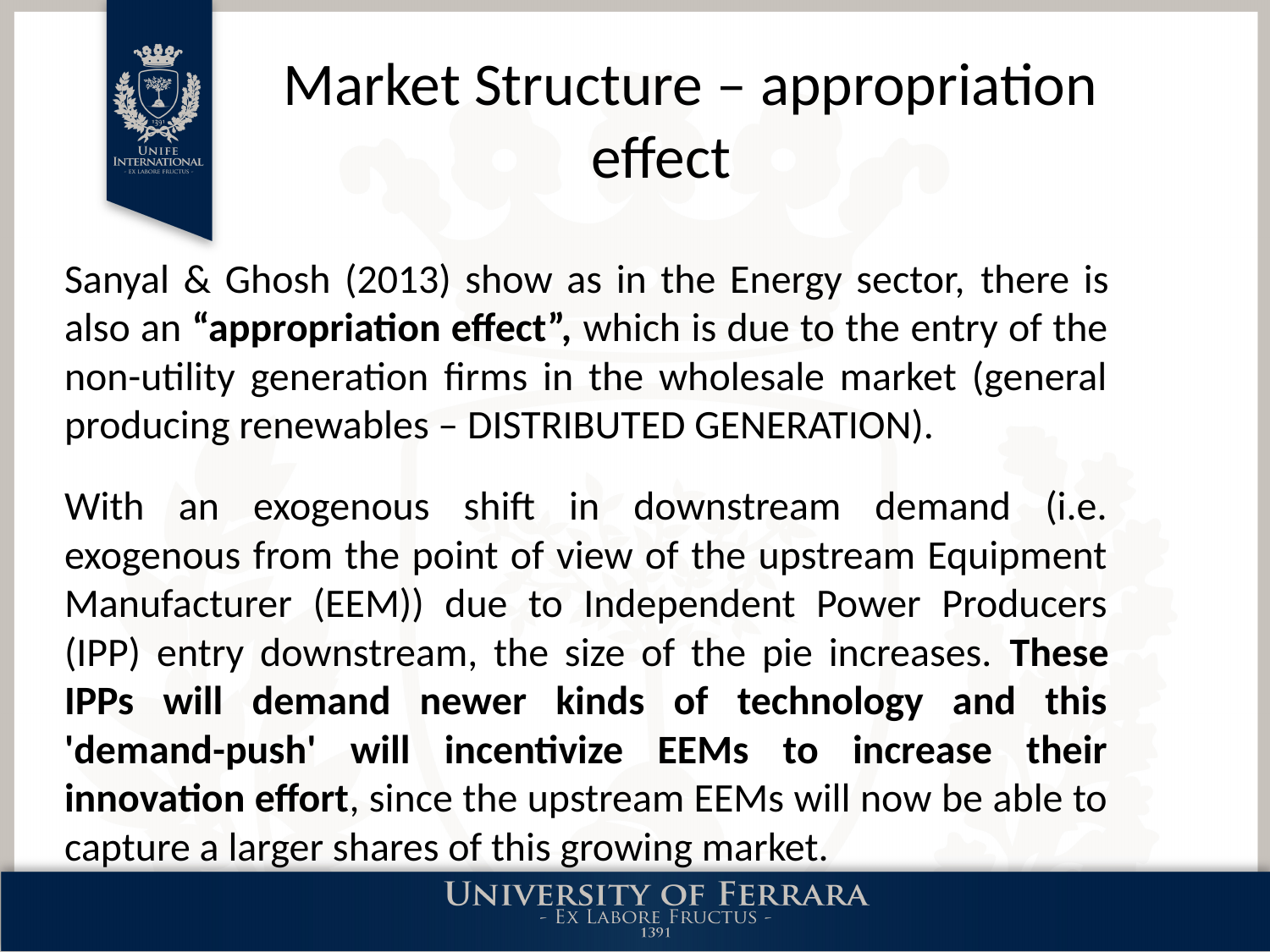

# Market Structure – appropriation effect
Sanyal & Ghosh (2013) show as in the Energy sector, there is also an “appropriation effect”, which is due to the entry of the non-utility generation firms in the wholesale market (general producing renewables – DISTRIBUTED GENERATION).

With an exogenous shift in downstream demand (i.e. exogenous from the point of view of the upstream Equipment Manufacturer (EEM)) due to Independent Power Producers (IPP) entry downstream, the size of the pie increases. These IPPs will demand newer kinds of technology and this 'demand-push' will incentivize EEMs to increase their innovation effort, since the upstream EEMs will now be able to capture a larger shares of this growing market.